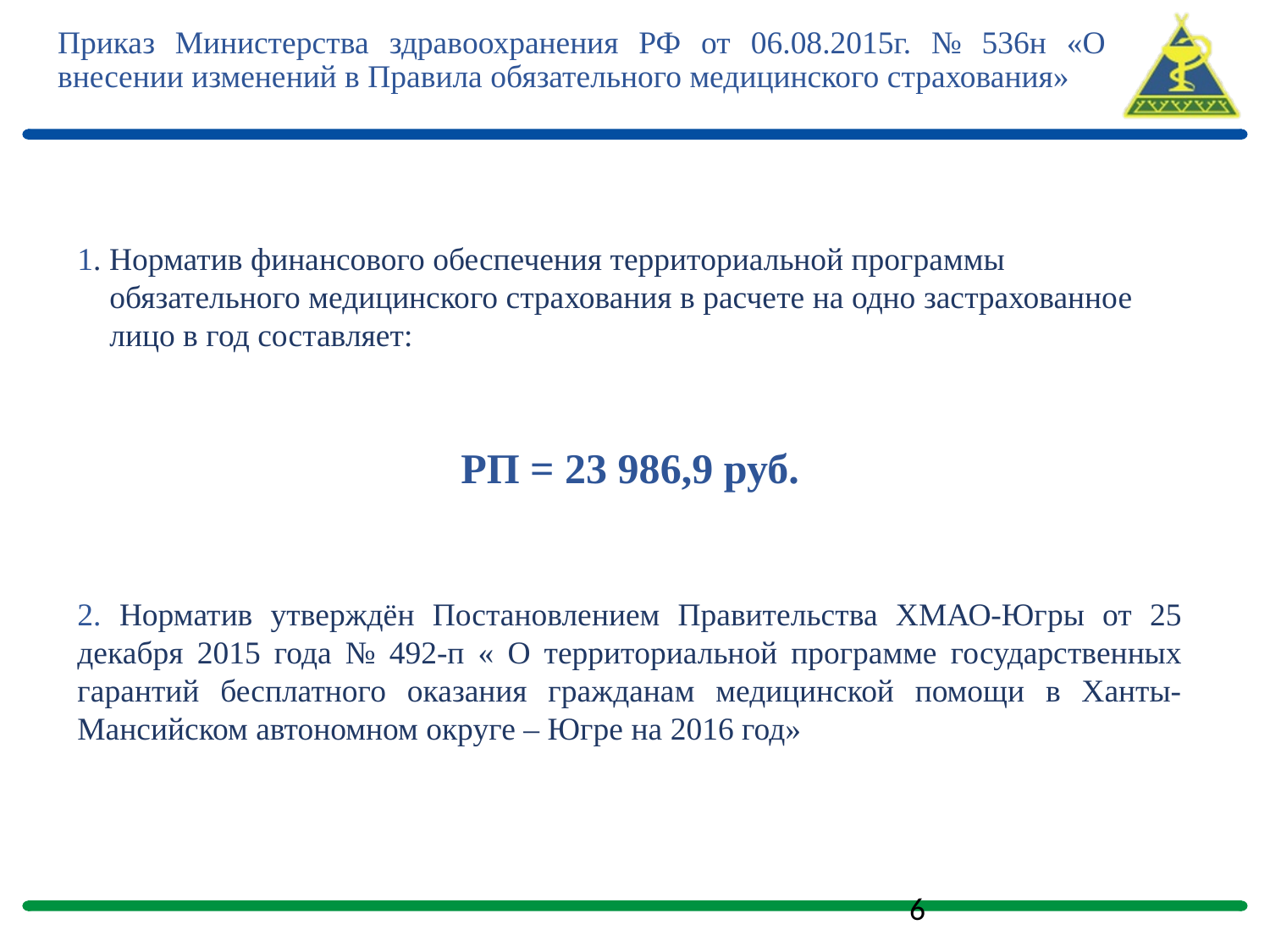

# Приказ Министерства здравоохранения РФ от 06.08.2015г. № 536н «О внесении изменений в Правила обязательного медицинского страхования»

1. Норматив финансового обеспечения территориальной программы
    обязательного медицинского страхования в расчете на одно застрахованное
    лицо в год составляет:

РП = 23 986,9 руб.

2. Норматив утверждён Постановлением Правительства ХМАО-Югры от 25 декабря 2015 года № 492-п « О территориальной программе государственных гарантий бесплатного оказания гражданам медицинской помощи в Ханты-Мансийском автономном округе – Югре на 2016 год»

6